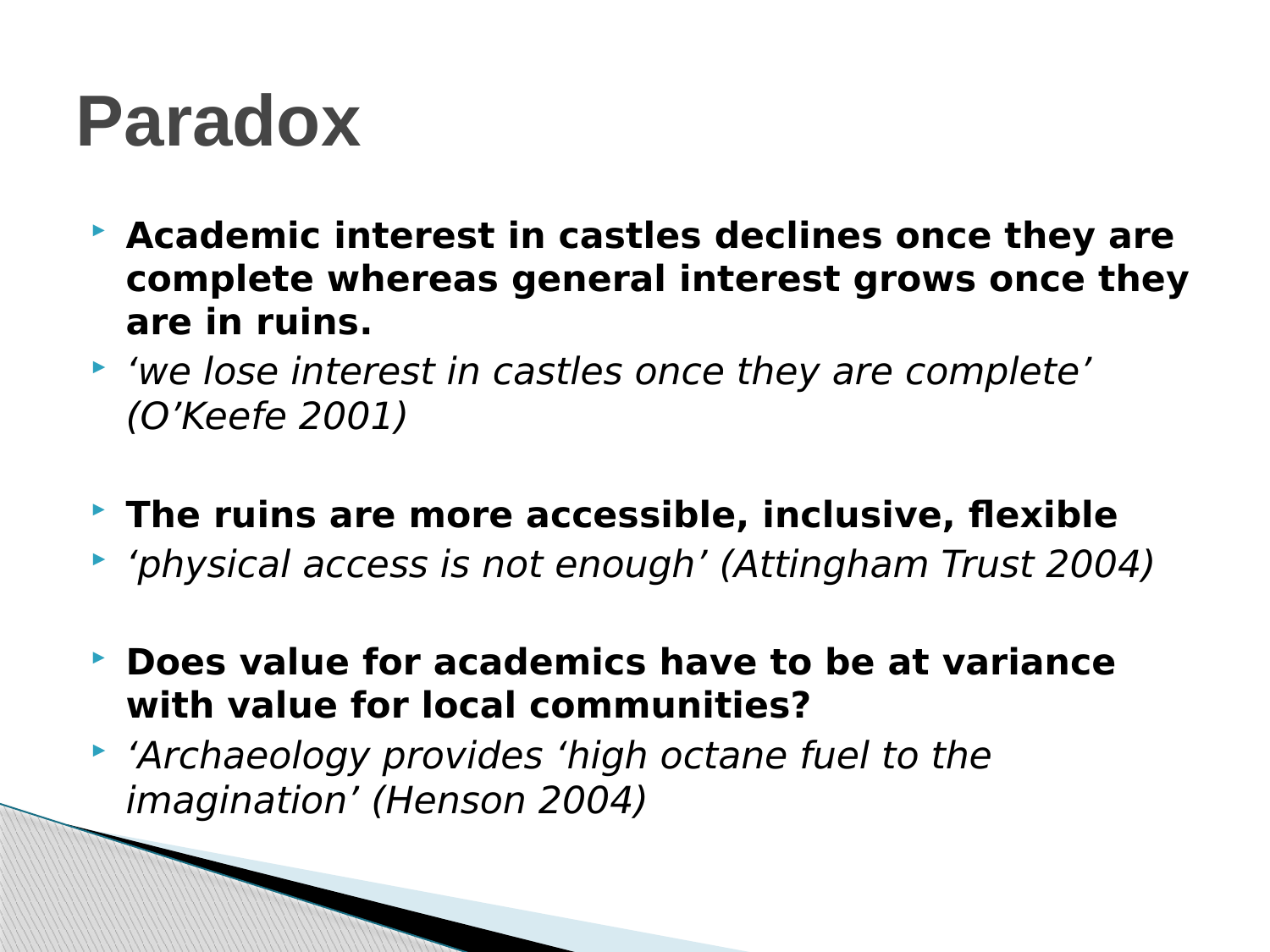

# Paradox
Academic interest in castles declines once they are complete whereas general interest grows once they are in ruins.
‘we lose interest in castles once they are complete’ (O’Keefe 2001)

The ruins are more accessible, inclusive, flexible
‘physical access is not enough’ (Attingham Trust 2004)

Does value for academics have to be at variance with value for local communities?
‘Archaeology provides ‘high octane fuel to the imagination’ (Henson 2004)